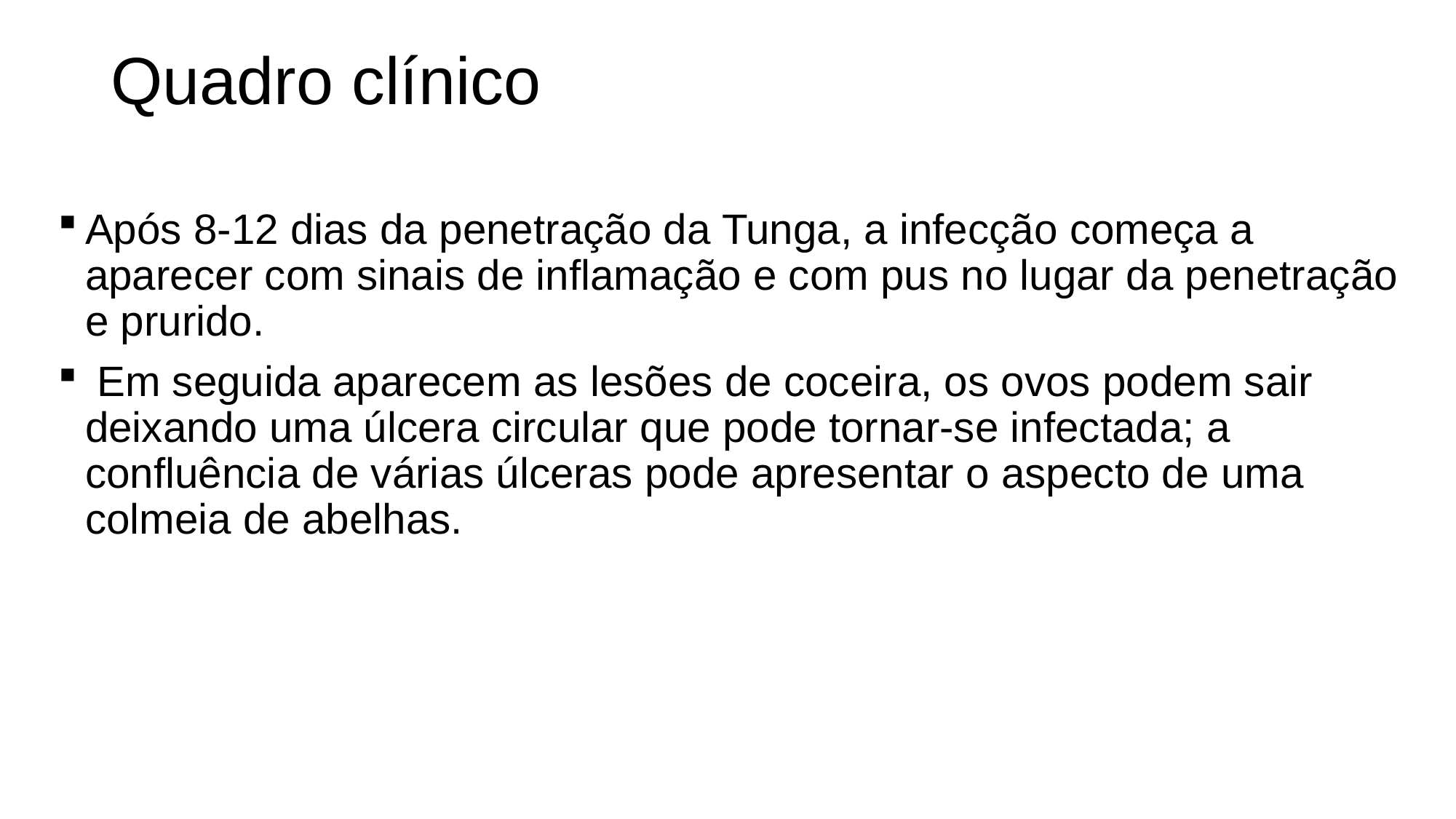

# Quadro clínico
Após 8-12 dias da penetração da Tunga, a infecção começa a aparecer com sinais de inflamação e com pus no lugar da penetração e prurido.
 Em seguida aparecem as lesões de coceira, os ovos podem sair deixando uma úlcera circular que pode tornar-se infectada; a confluência de várias úlceras pode apresentar o aspecto de uma colmeia de abelhas.